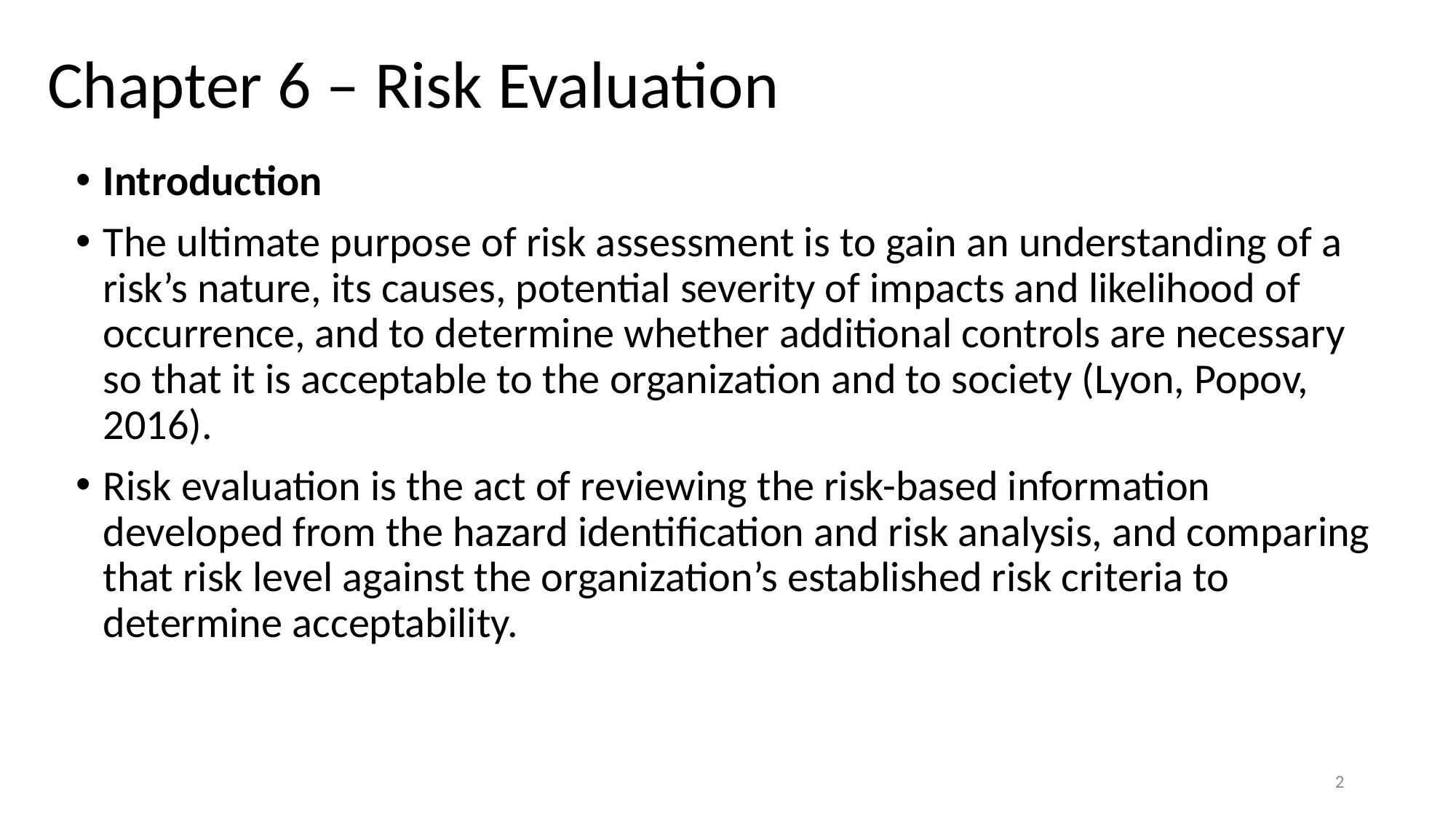

# Chapter 6 – Risk Evaluation
Introduction
The ultimate purpose of risk assessment is to gain an understanding of a risk’s nature, its causes, potential severity of impacts and likelihood of occurrence, and to determine whether additional controls are necessary so that it is acceptable to the organization and to society (Lyon, Popov, 2016).
Risk evaluation is the act of reviewing the risk-based information developed from the hazard identification and risk analysis, and comparing that risk level against the organization’s established risk criteria to determine acceptability.
2